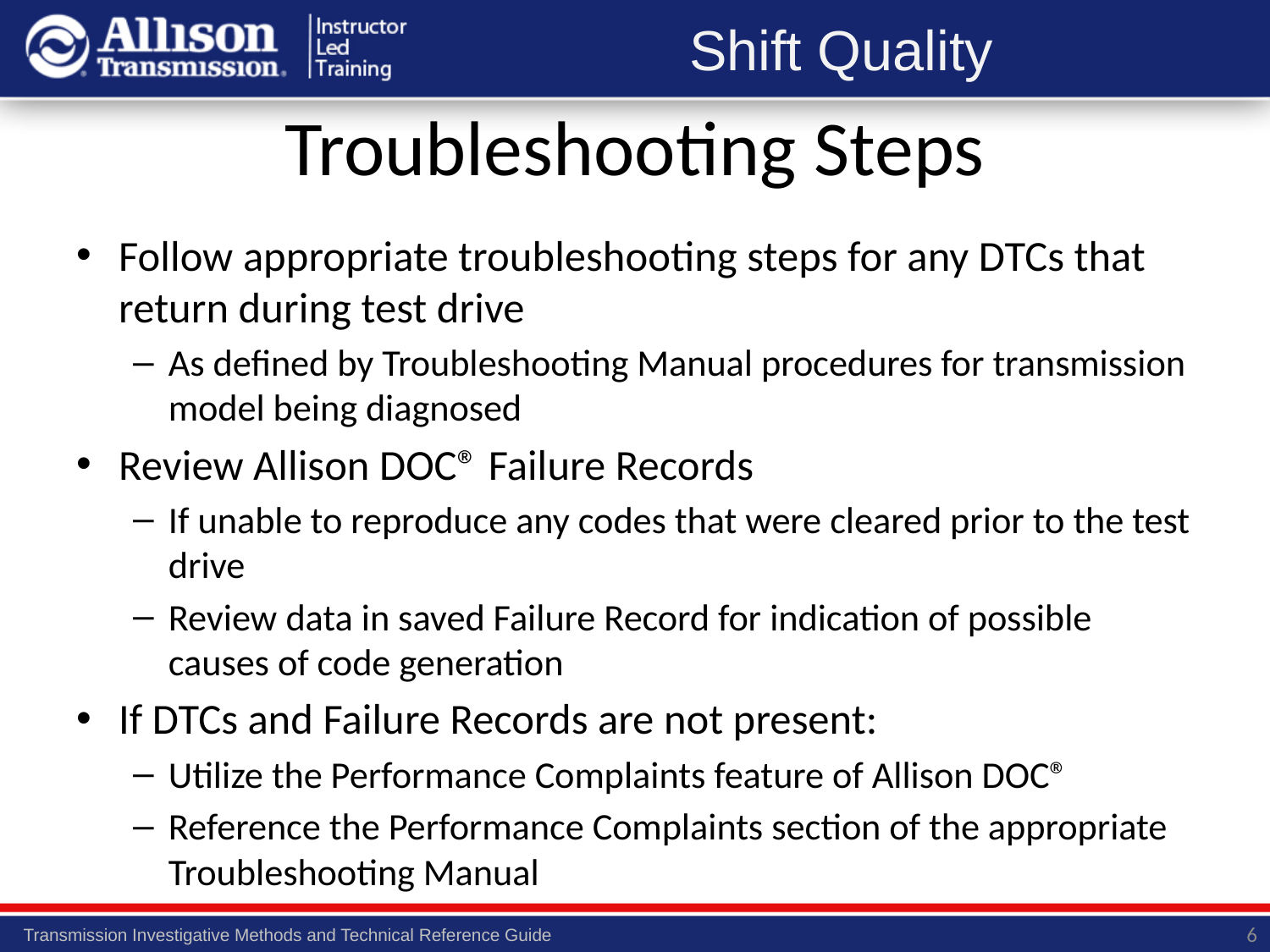

# Troubleshooting Steps
Follow appropriate troubleshooting steps for any DTCs that return during test drive
As defined by Troubleshooting Manual procedures for transmission model being diagnosed
Review Allison DOC® Failure Records
If unable to reproduce any codes that were cleared prior to the test drive
Review data in saved Failure Record for indication of possible causes of code generation
If DTCs and Failure Records are not present:
Utilize the Performance Complaints feature of Allison DOC®
Reference the Performance Complaints section of the appropriate Troubleshooting Manual

6